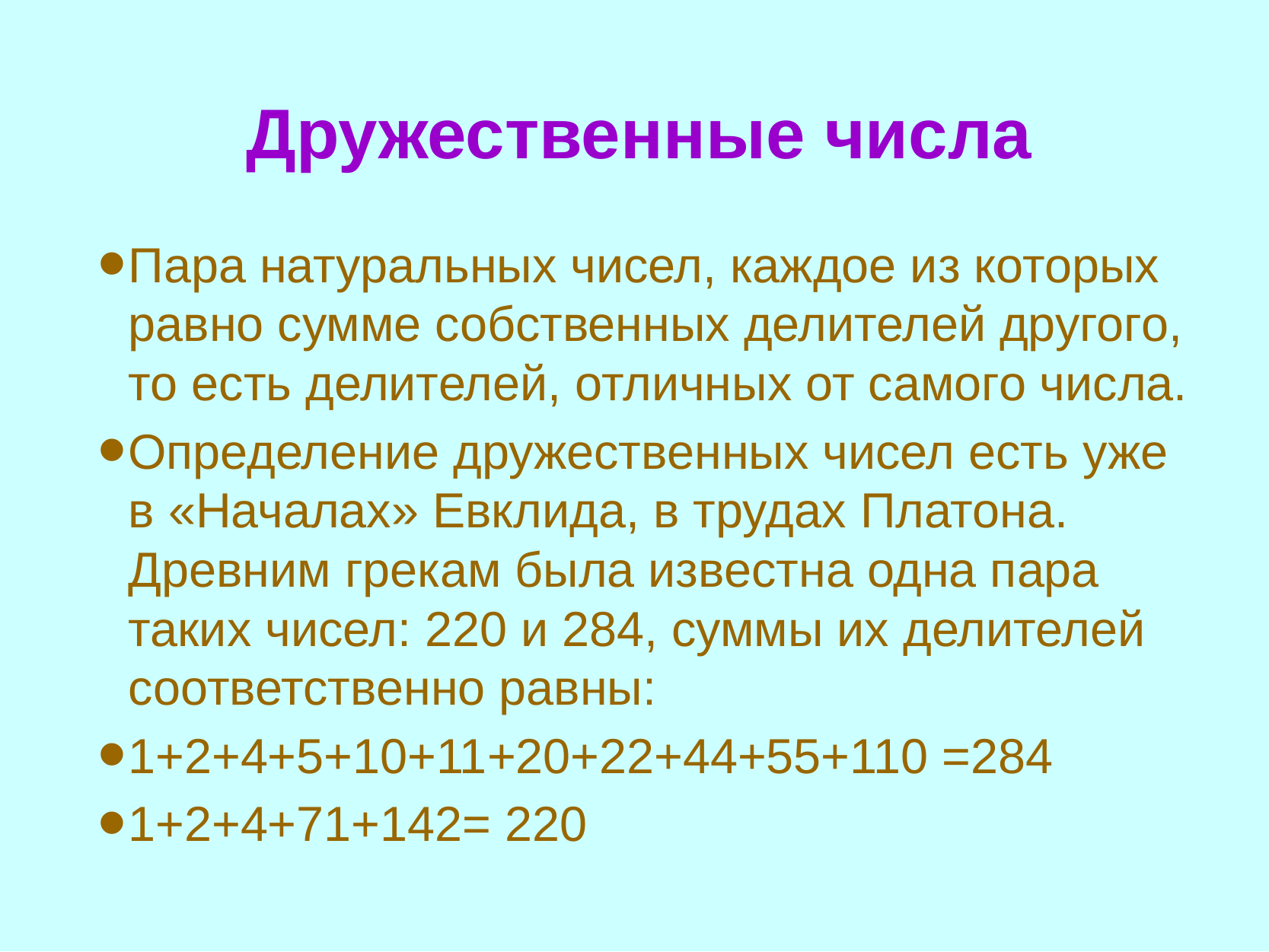

# Дружественные числа
Пара натуральных чисел, каждое из которых равно сумме собственных делителей другого, то есть делителей, отличных от самого числа.
Определение дружественных чисел есть уже в «Началах» Евклида, в трудах Платона. Древним грекам была известна одна пара таких чисел: 220 и 284, суммы их делителей соответственно равны:
1+2+4+5+10+11+20+22+44+55+110 =284
1+2+4+71+142= 220